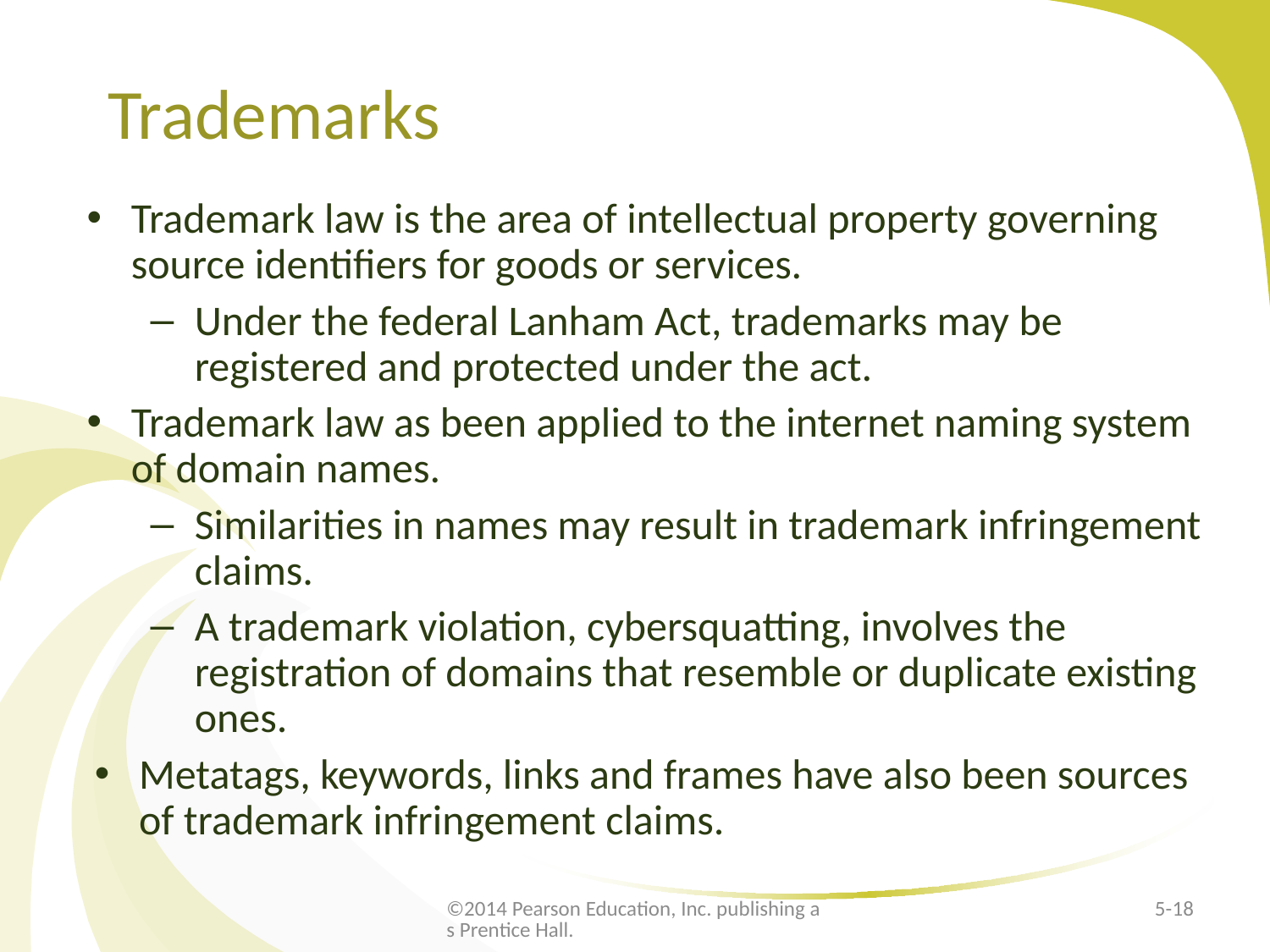

# Trademarks
Trademark law is the area of intellectual property governing source identifiers for goods or services.
Under the federal Lanham Act, trademarks may be registered and protected under the act.
Trademark law as been applied to the internet naming system of domain names.
Similarities in names may result in trademark infringement claims.
A trademark violation, cybersquatting, involves the registration of domains that resemble or duplicate existing ones.
Metatags, keywords, links and frames have also been sources of trademark infringement claims.
©2014 Pearson Education, Inc. publishing as Prentice Hall.
5-18